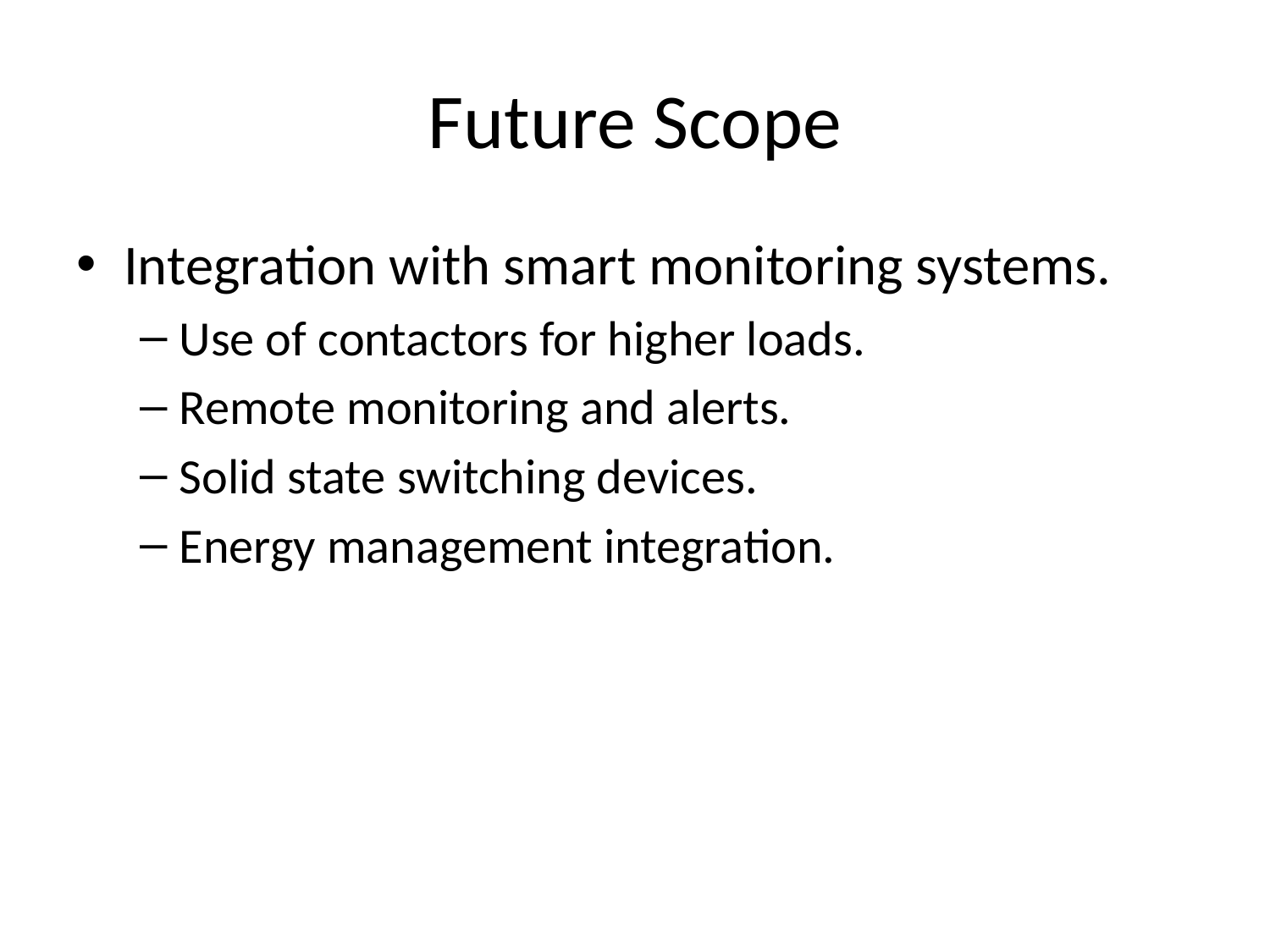

# Future Scope
Integration with smart monitoring systems.
Use of contactors for higher loads.
Remote monitoring and alerts.
Solid state switching devices.
Energy management integration.